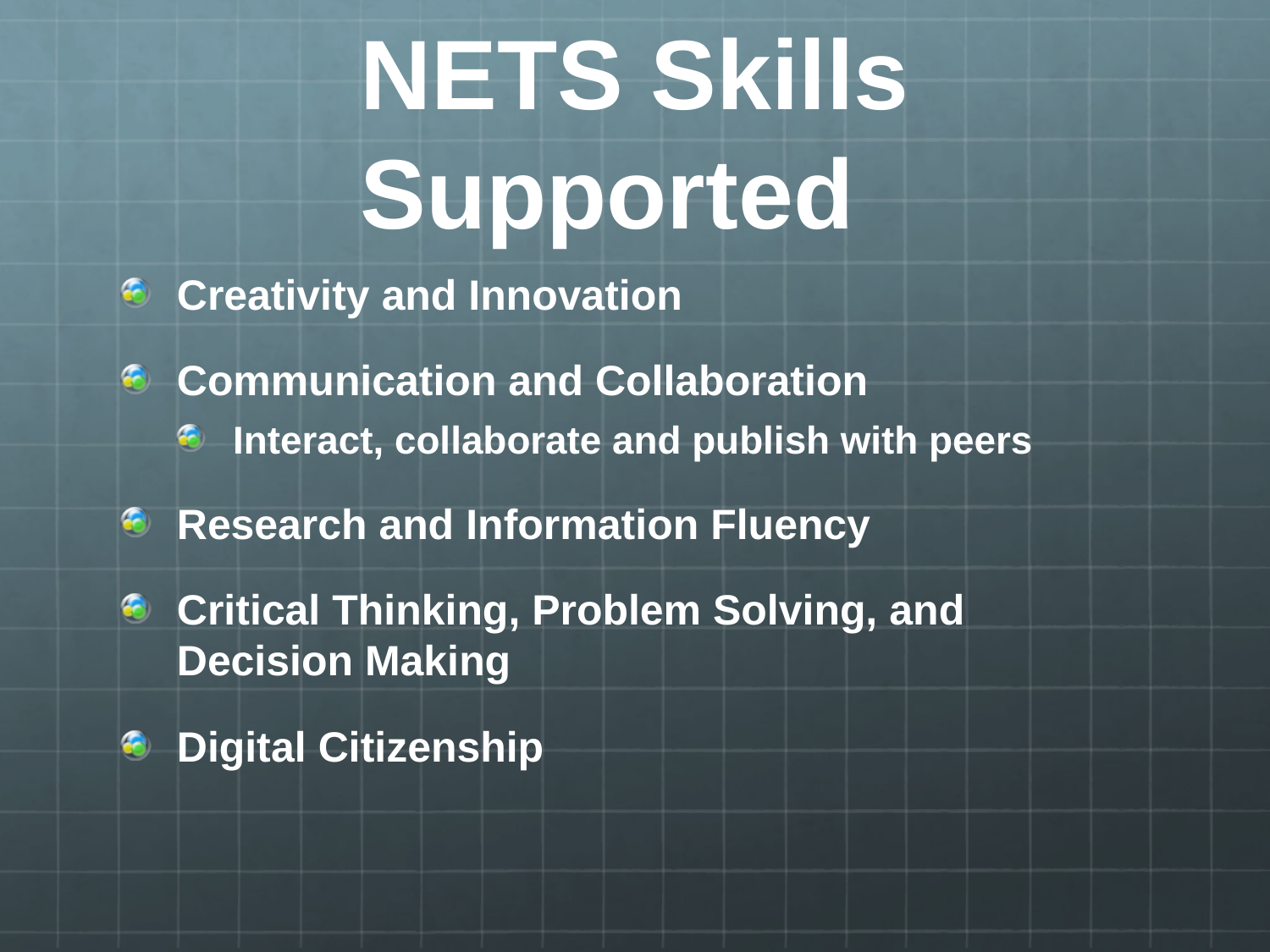

# NETS Skills Supported
Creativity and Innovation
Communication and Collaboration
Interact, collaborate and publish with peers
Research and Information Fluency
Critical Thinking, Problem Solving, and Decision Making
Digital Citizenship